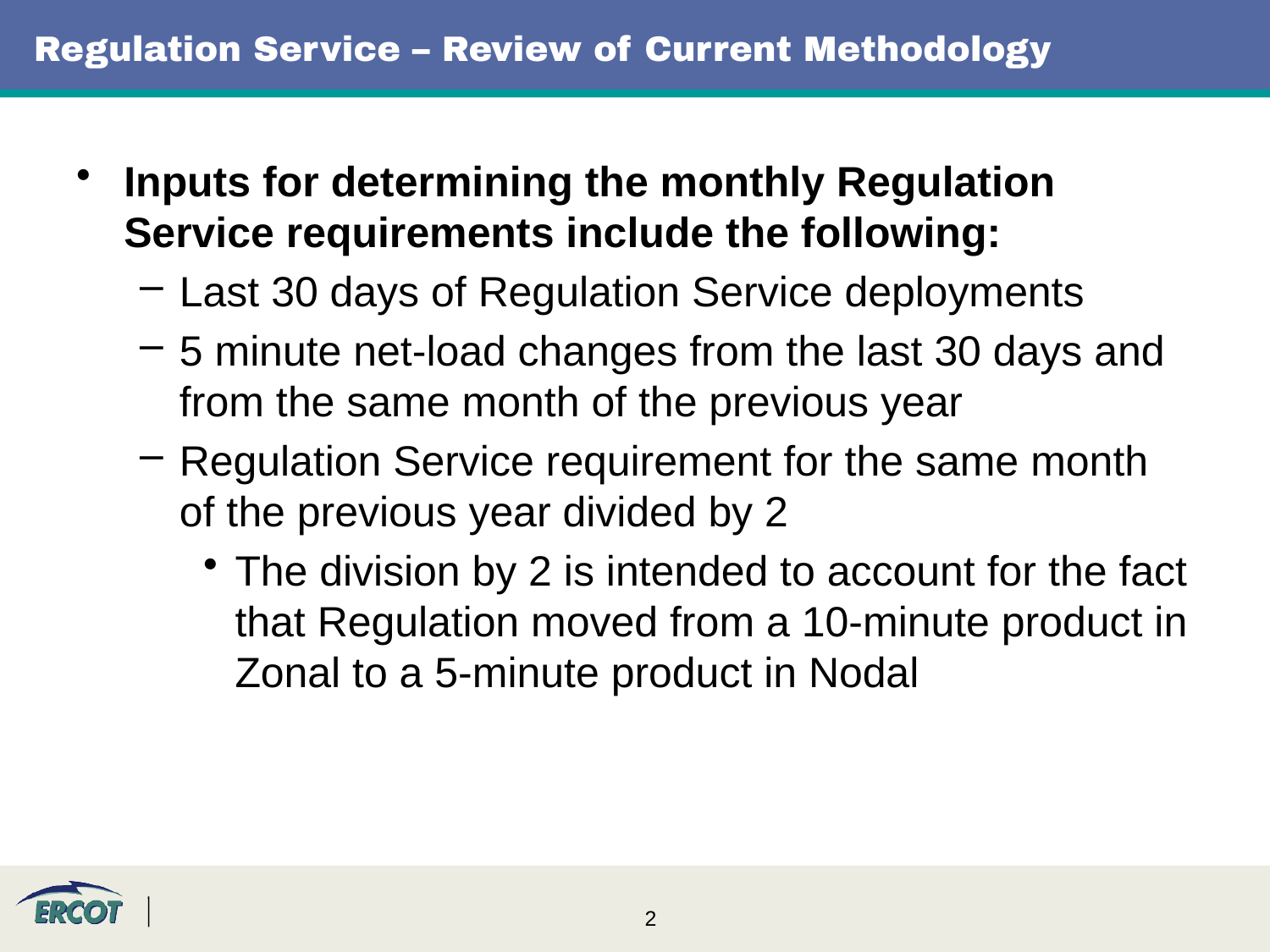

# Regulation Service – Review of Current Methodology
Inputs for determining the monthly Regulation Service requirements include the following:
Last 30 days of Regulation Service deployments
5 minute net-load changes from the last 30 days and from the same month of the previous year
Regulation Service requirement for the same month of the previous year divided by 2
The division by 2 is intended to account for the fact that Regulation moved from a 10-minute product in Zonal to a 5-minute product in Nodal